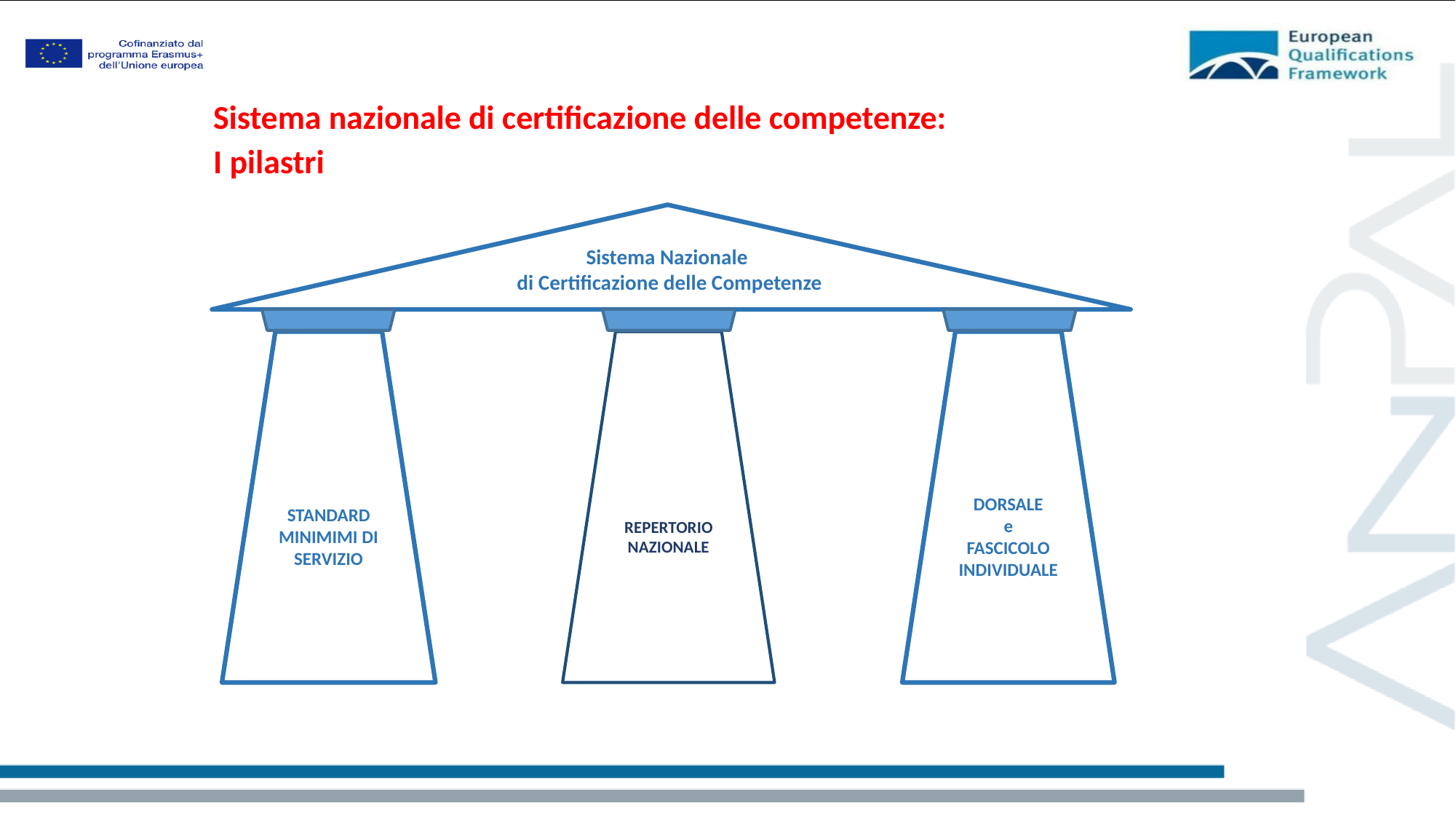

Sistema nazionale di certificazione delle competenze:
I pilastri
Sistema Nazionale
di Certificazione delle Competenze

STANDARD MINIMIMI DI SERVIZIO
REPERTORIO NAZIONALE
DORSALE
e
FASCICOLO INDIVIDUALE